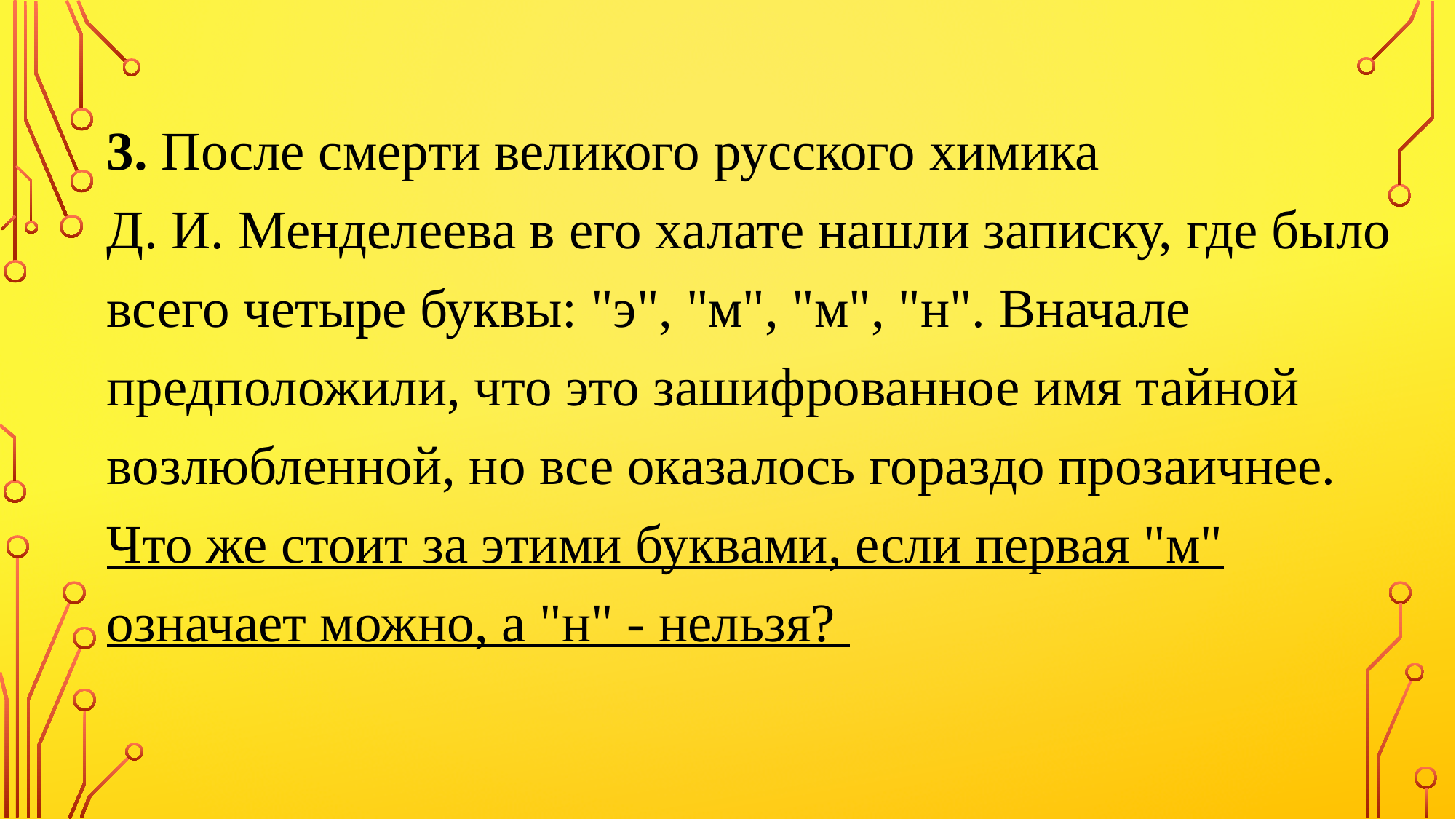

3. После смерти великого русского химика
Д. И. Менделеева в его халате нашли записку, где было всего четыре буквы: "э", "м", "м", "н". Вначале предположили, что это зашифрованное имя тайной возлюбленной, но все оказалось гораздо прозаичнее.
Что же стоит за этими буквами, если первая "м" означает можно, а "н" - нельзя?